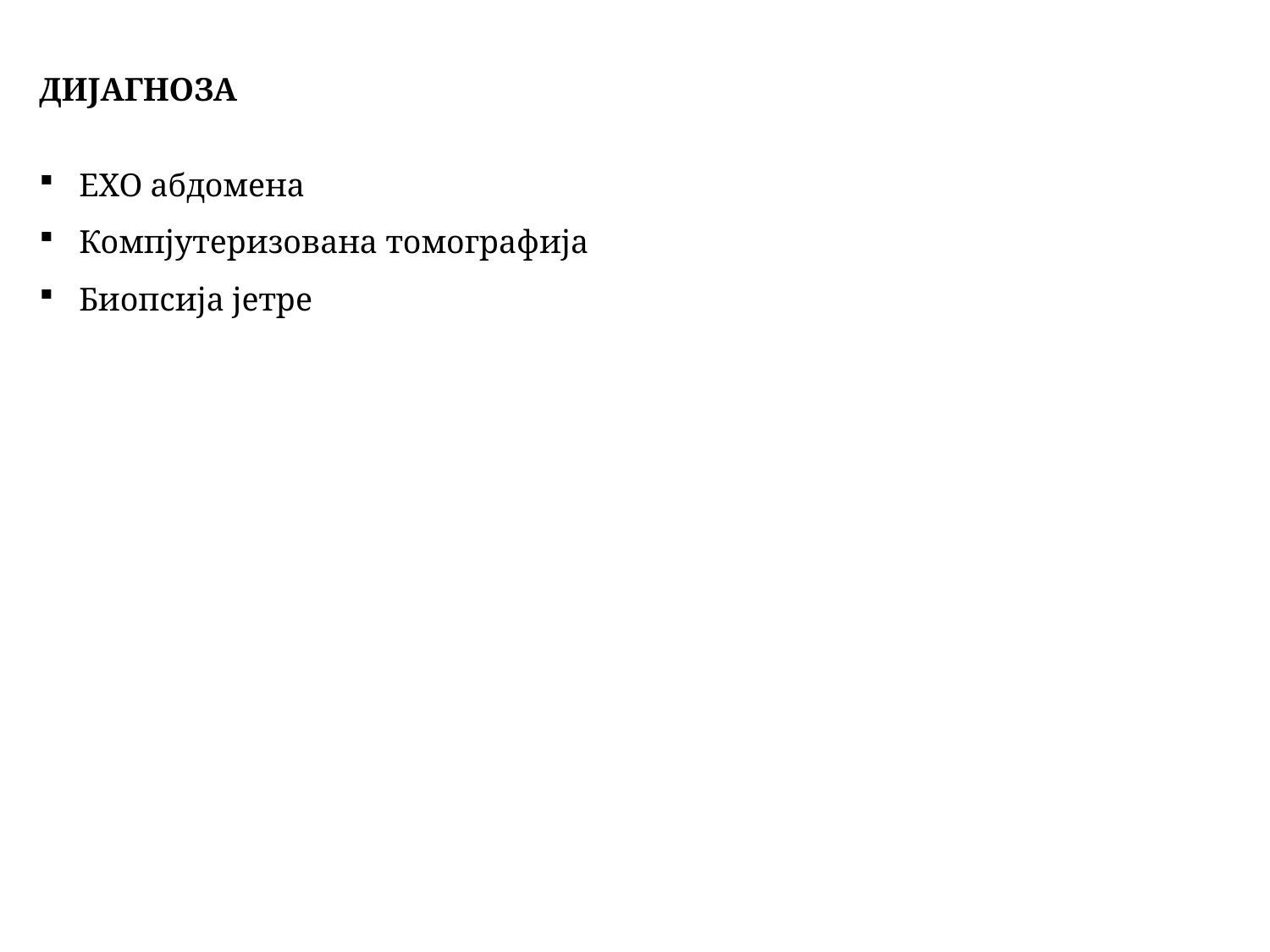

ДИЈАГНОЗА

ЕХО абдомена
Компјутеризована томографија
Биопсија јетре